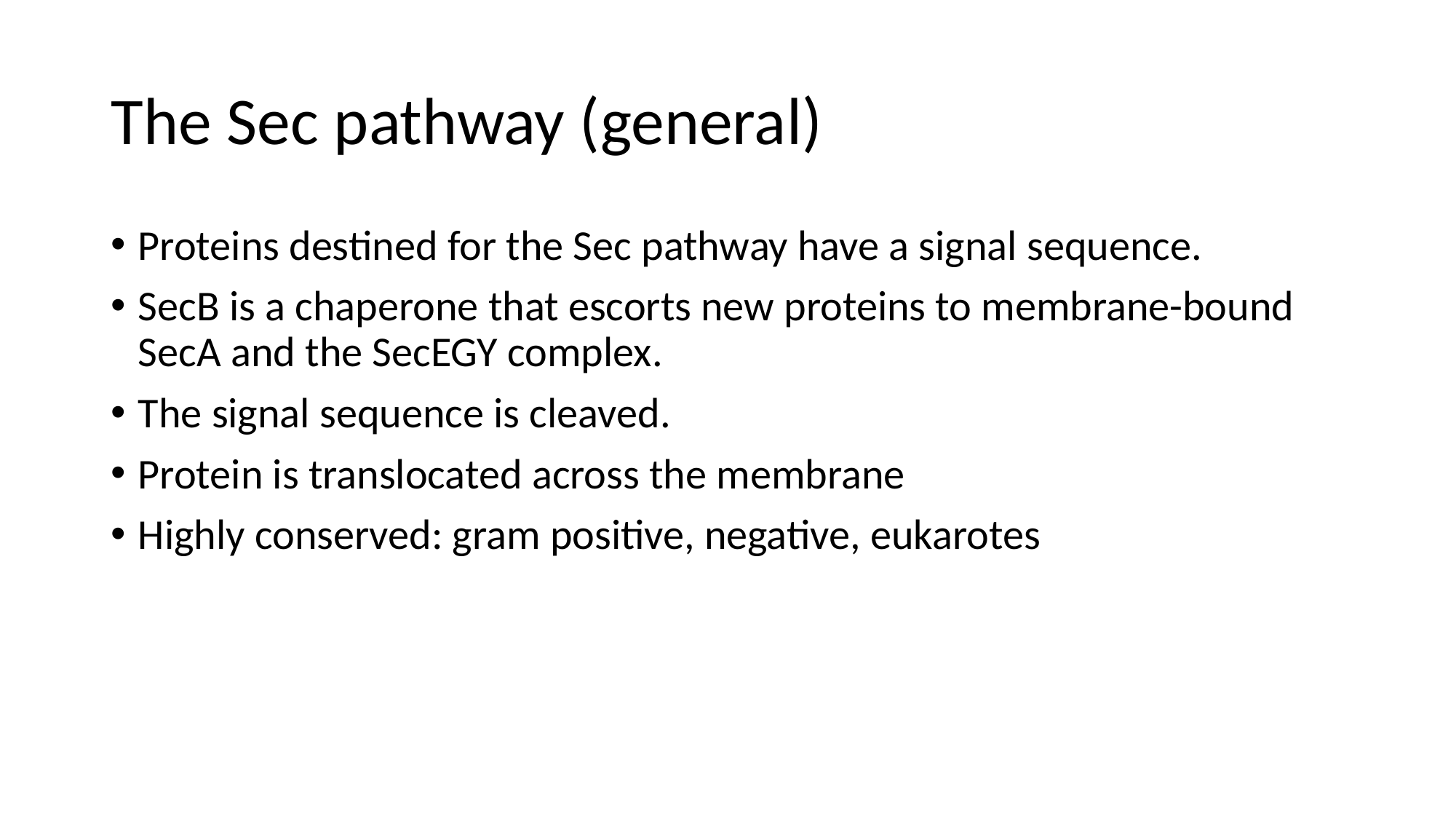

# The Sec pathway (general)
Proteins destined for the Sec pathway have a signal sequence.
SecB is a chaperone that escorts new proteins to membrane-bound SecA and the SecEGY complex.
The signal sequence is cleaved.
Protein is translocated across the membrane
Highly conserved: gram positive, negative, eukarotes